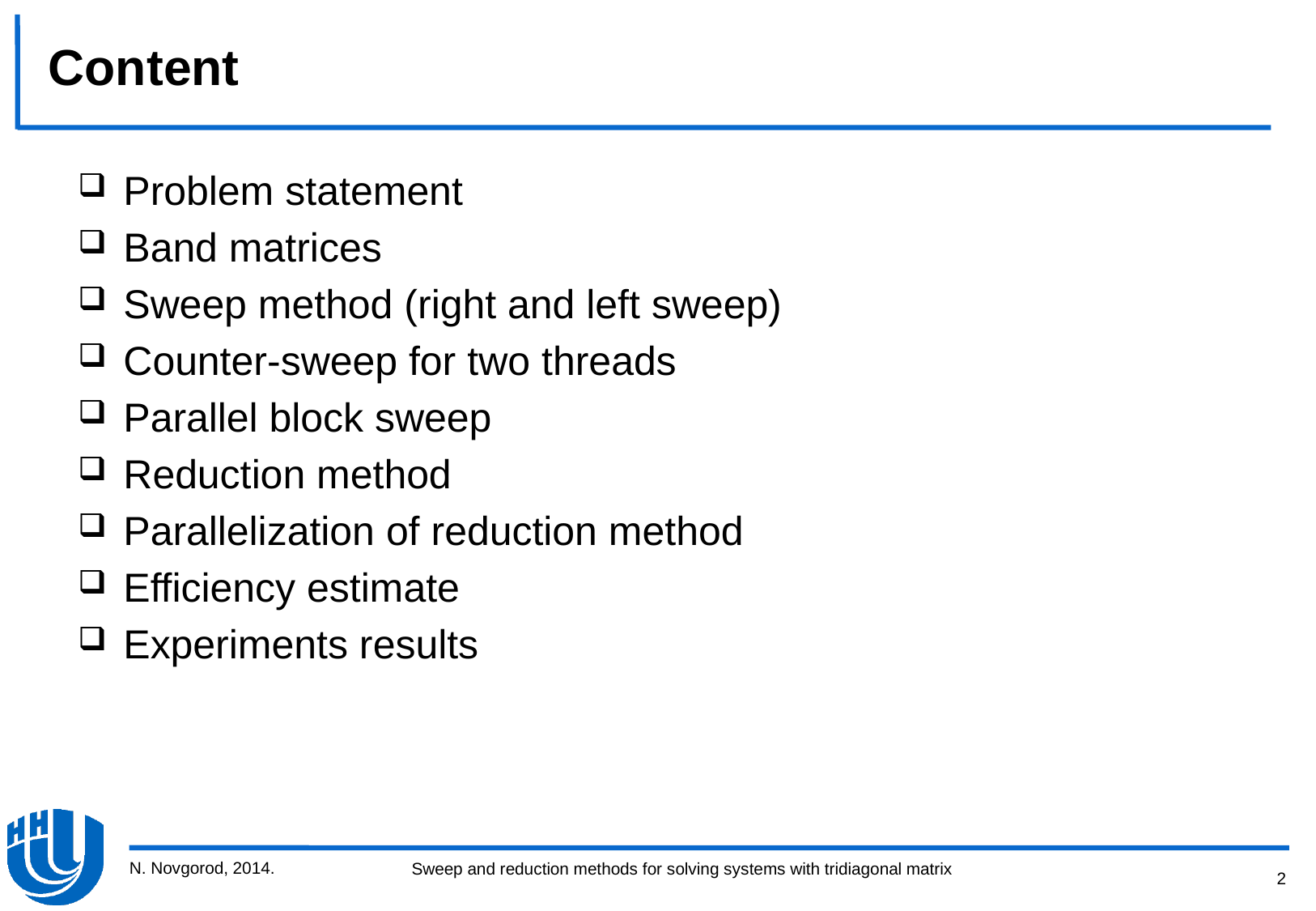

# Content
Problem statement
Band matrices
Sweep method (right and left sweep)
Counter-sweep for two threads
Parallel block sweep
Reduction method
Parallelization of reduction method
Efficiency estimate
Experiments results
N. Novgorod, 2014.
2
Sweep and reduction methods for solving systems with tridiagonal matrix